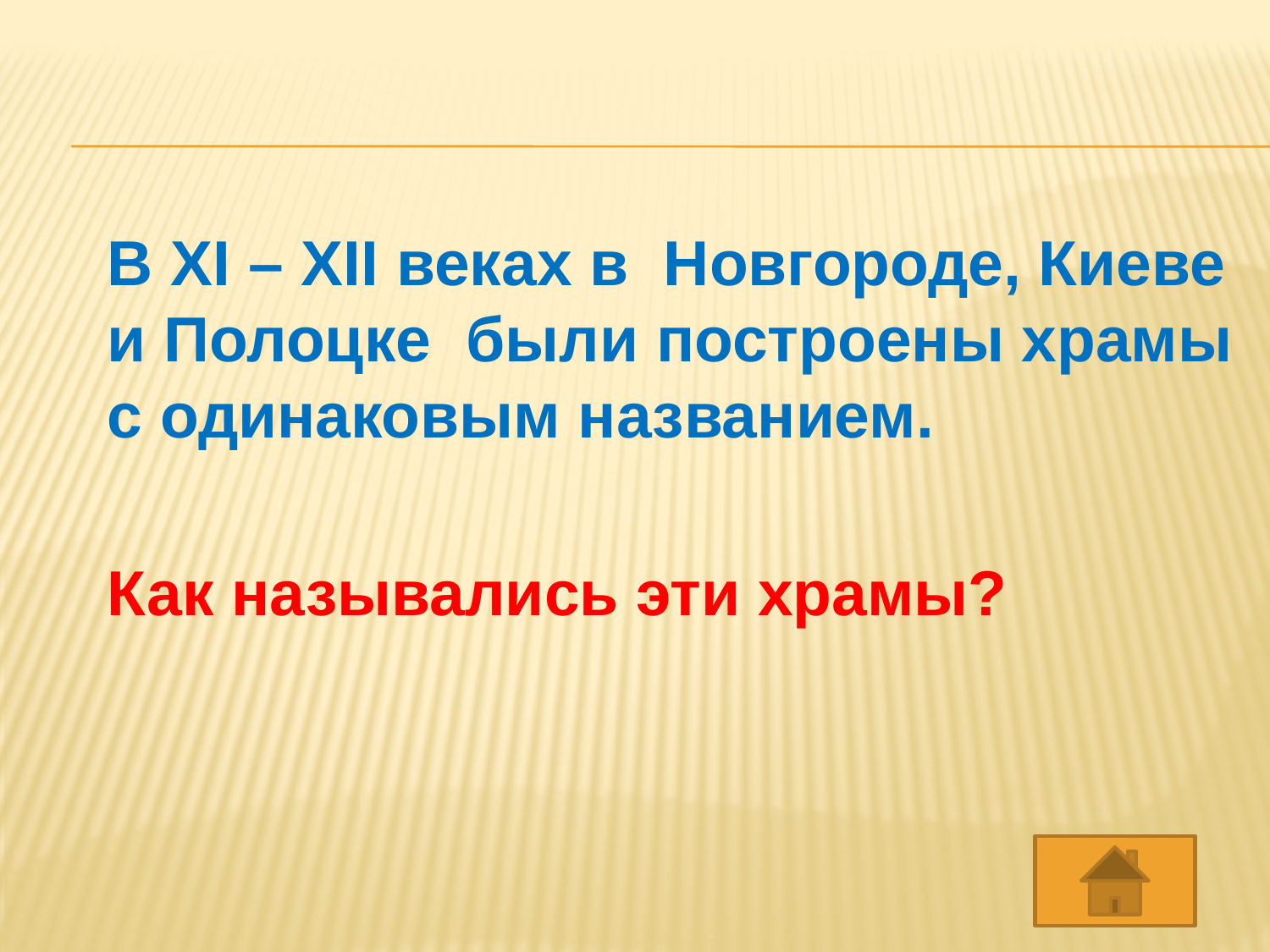

#
В XI – XII веках в  Новгороде, Киеве и Полоцке  были построены храмы с одинаковым названием.

Как назывались эти храмы?